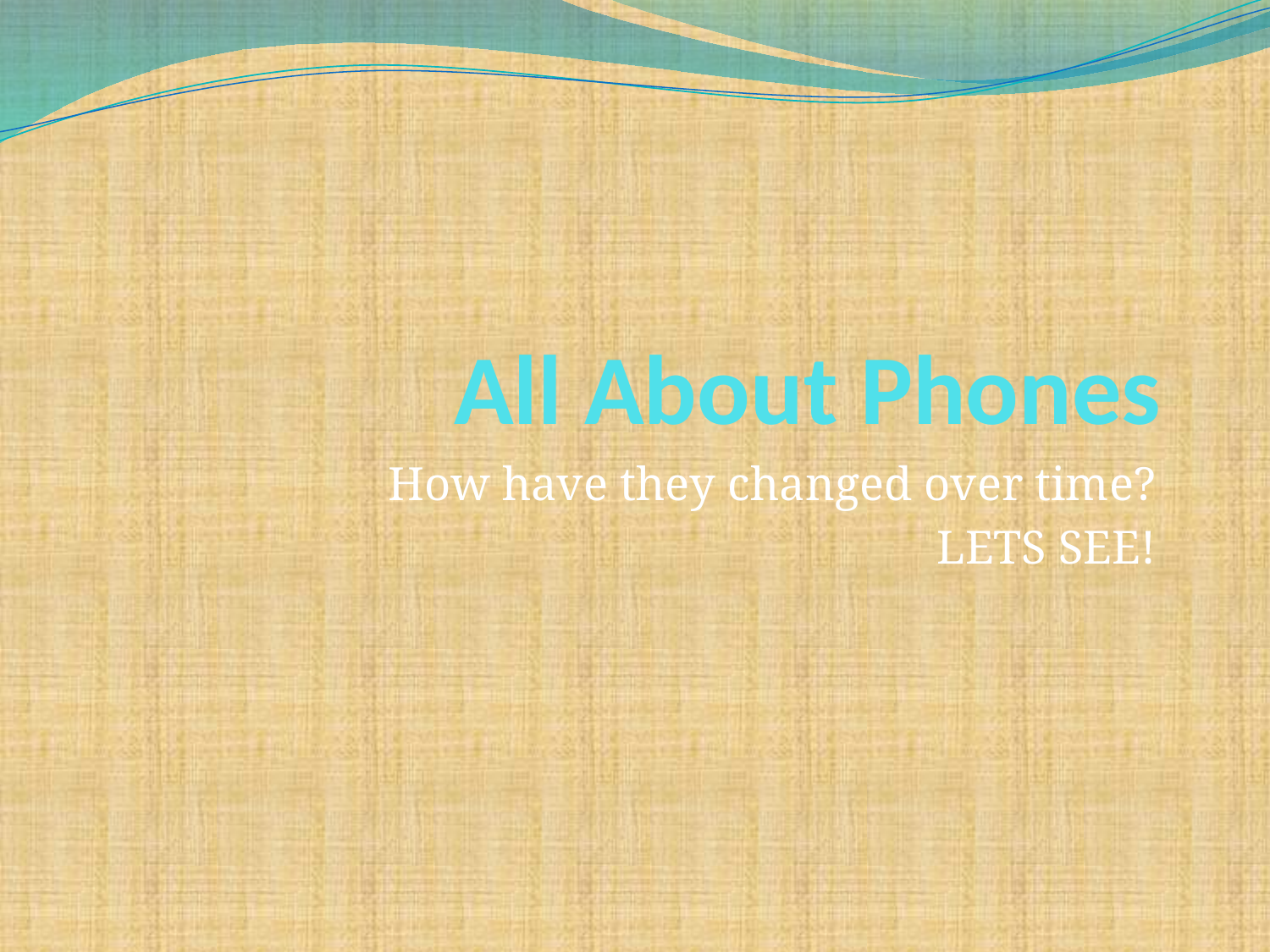

# All About Phones
How have they changed over time?
LETS SEE!